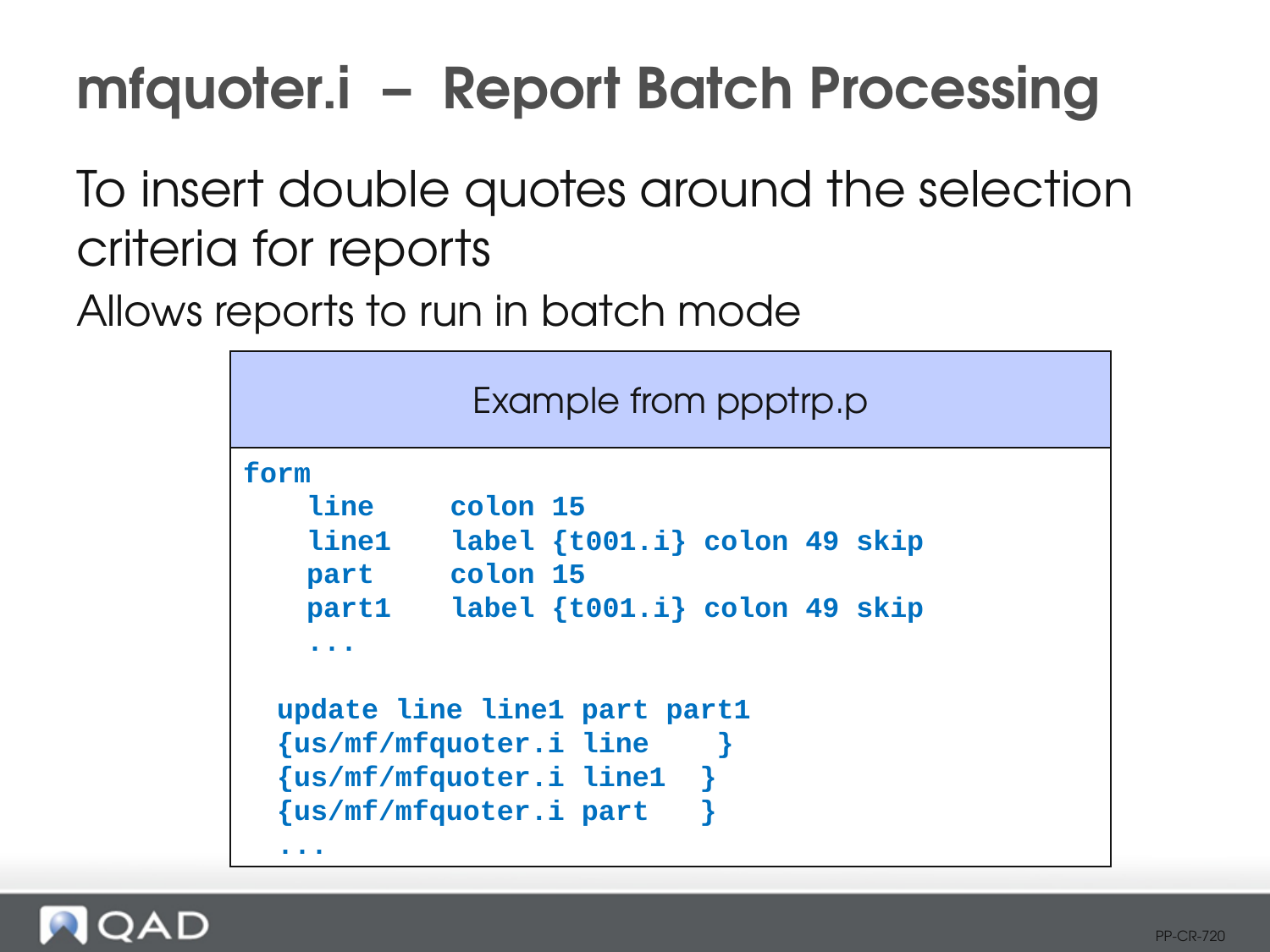

# mfquoter.i  –  Report Batch Processing
To insert double quotes around the selection criteria for reports
Allows reports to run in batch mode
Example from ppptrp.p
form
line	colon 15
line1	label {t001.i} colon 49 skip
part	colon 15
part1	label {t001.i} colon 49 skip
...

  update line line1 part part1
  {us/mf/mfquoter.i line    }
  {us/mf/mfquoter.i line1  }
  {us/mf/mfquoter.i part   }
  ...
PP-CR-720